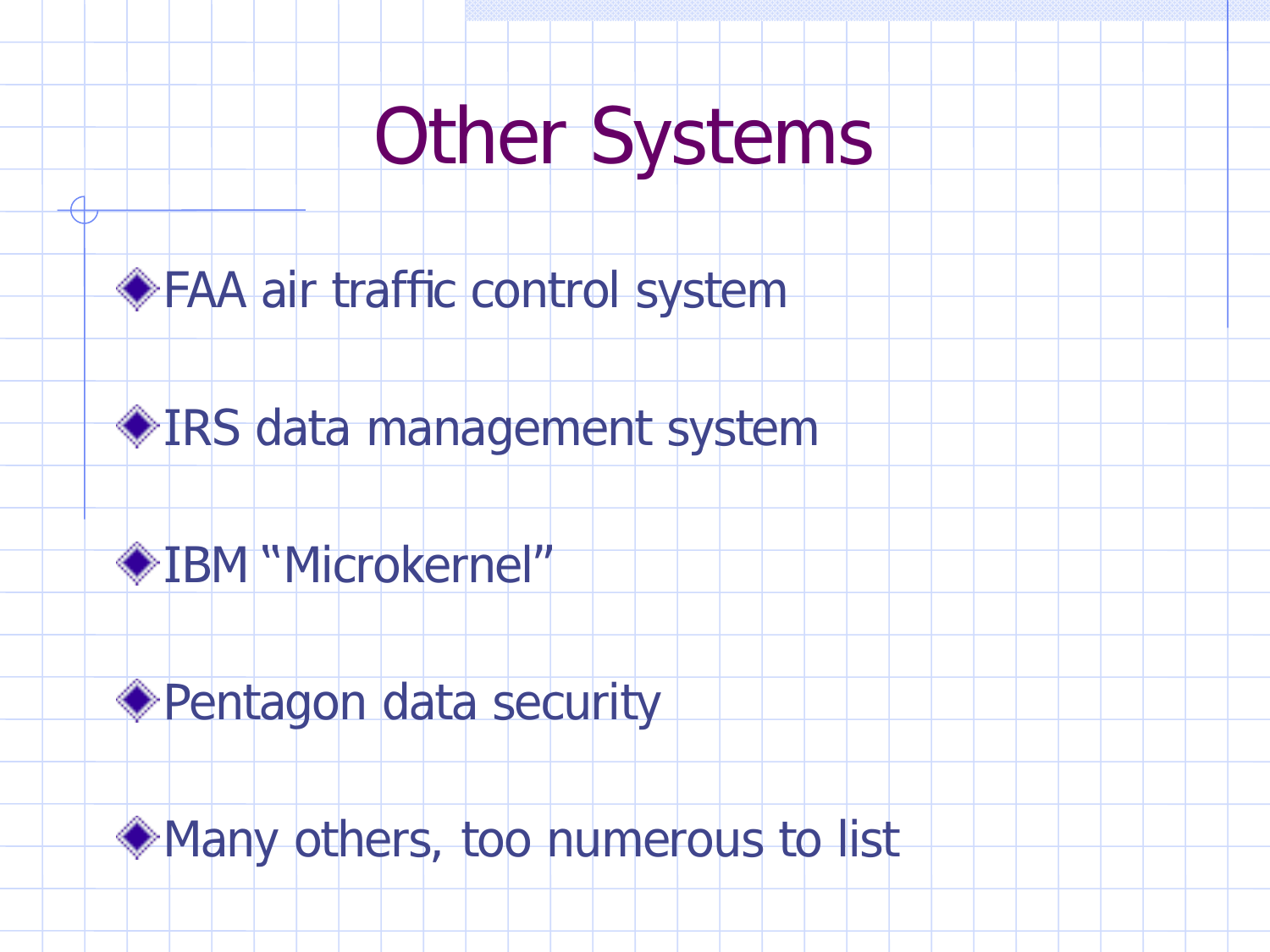

# Other Systems
FAA air traffic control system

IRS data management system

IBM “Microkernel”

Pentagon data security

Many others, too numerous to list